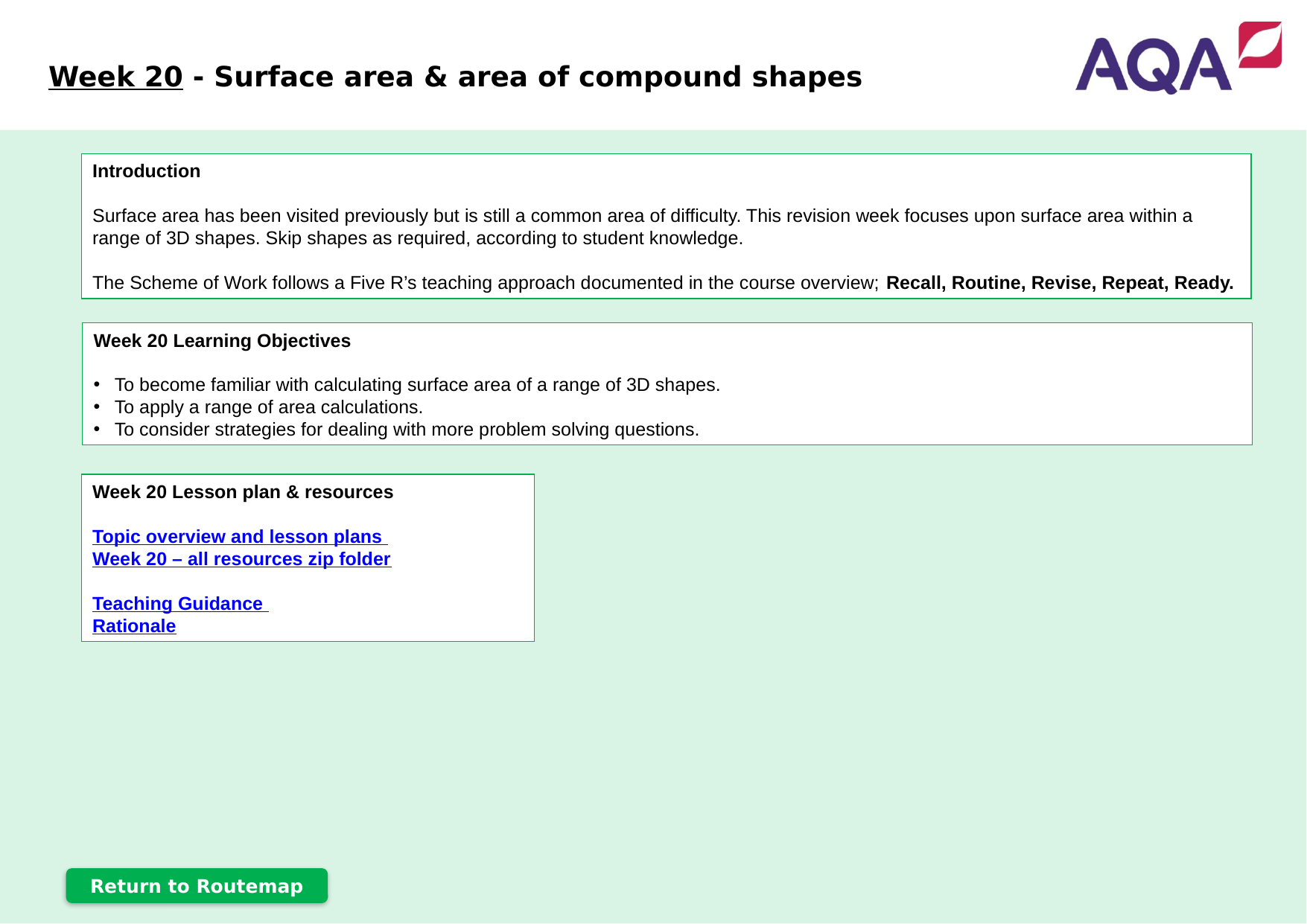

Week 20 - Surface area & area of compound shapes
Introduction

Surface area has been visited previously but is still a common area of difficulty. This revision week focuses upon surface area within a range of 3D shapes. Skip shapes as required, according to student knowledge.

The Scheme of Work follows a Five R’s teaching approach documented in the course overview; Recall, Routine, Revise, Repeat, Ready.
Week 20 Learning Objectives

To become familiar with calculating surface area of a range of 3D shapes.
To apply a range of area calculations.
To consider strategies for dealing with more problem solving questions.
Week 20 Lesson plan & resources

Topic overview and lesson plans
Week 20 – all resources zip folder

Teaching Guidance
Rationale